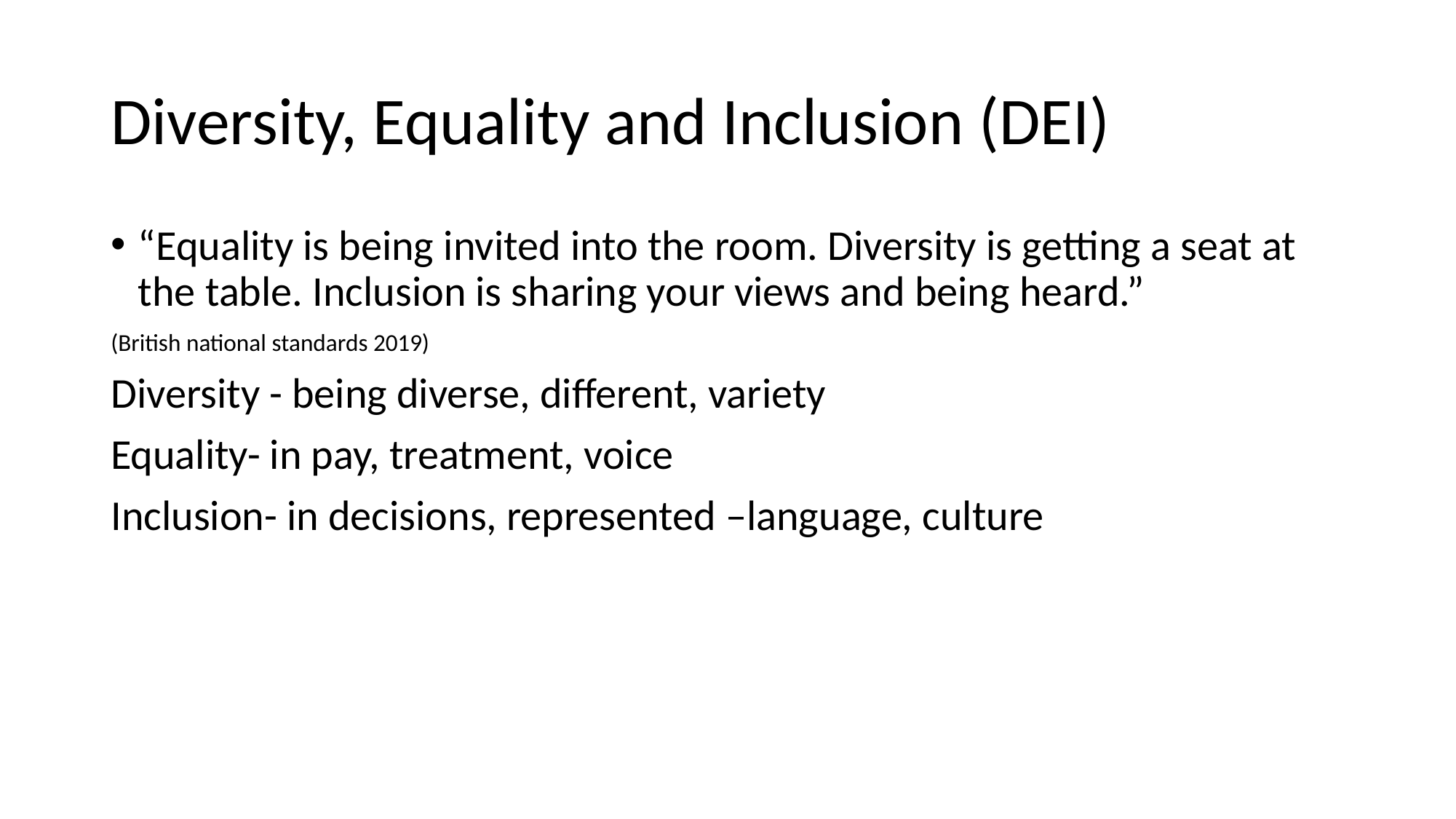

# Diversity, Equality and Inclusion (DEI)
“Equality is being invited into the room. Diversity is getting a seat at the table. Inclusion is sharing your views and being heard.”
(British national standards 2019)
Diversity - being diverse, different, variety
Equality- in pay, treatment, voice
Inclusion- in decisions, represented –language, culture